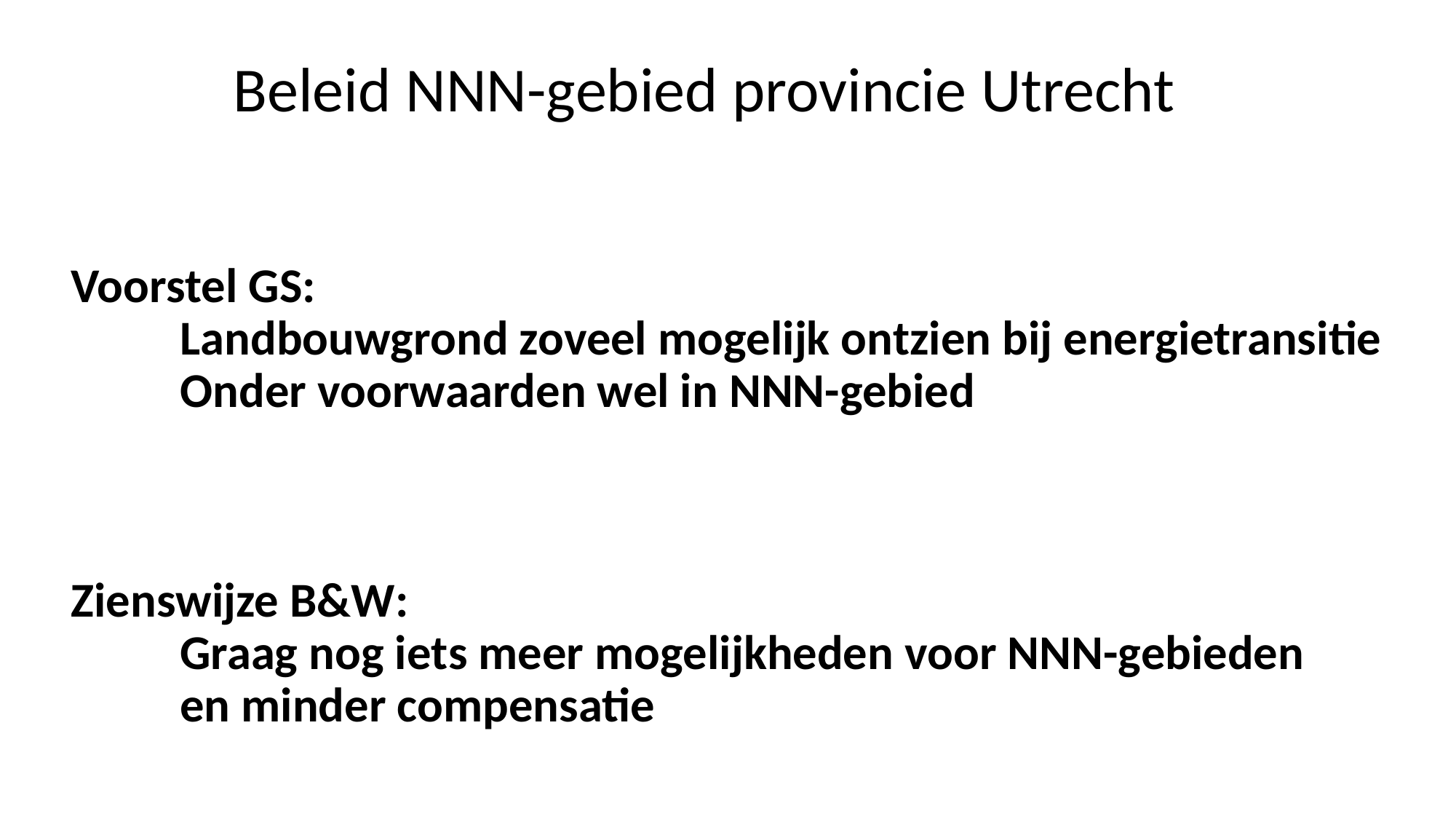

# Beleid NNN-gebied provincie Utrecht

Voorstel GS:
  	Landbouwgrond zoveel mogelijk ontzien bij energietransitie
 	Onder voorwaarden wel in NNN-gebied
Zienswijze B&W:
 	Graag nog iets meer mogelijkheden voor NNN-gebieden
  	en minder compensatie